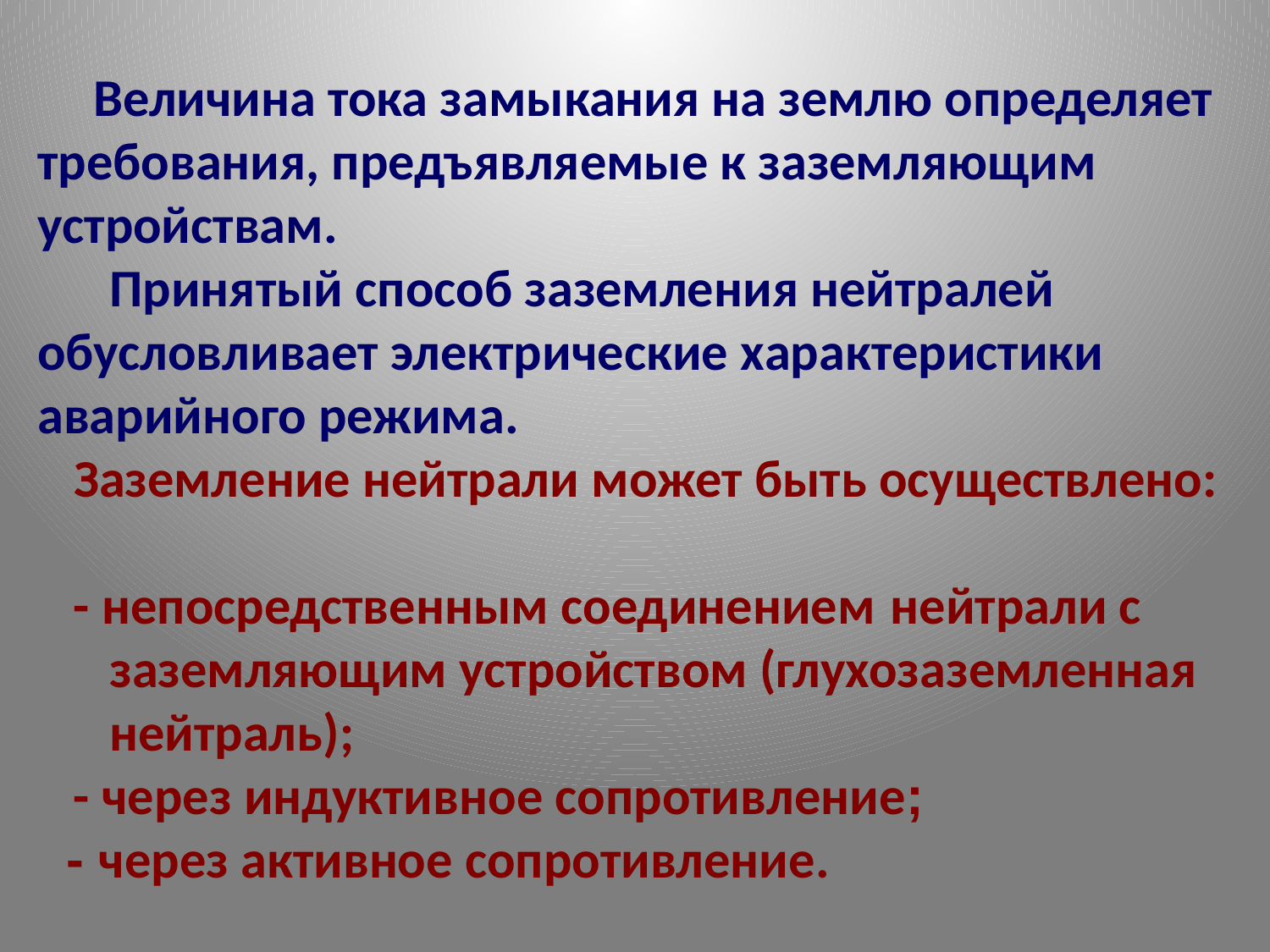

# Величина тока замыкания на землю определяет требования, предъявляемые к заземляющим устройствам. Принятый способ заземления нейтралей обусловливает электрические характеристики аварийного режима. Заземление нейтрали может быть осуществлено: - непосредственным соединением нейтрали с заземляющим устройством (глухозаземленная нейтраль); - через индуктивное сопротивление; - через активное сопротивление.